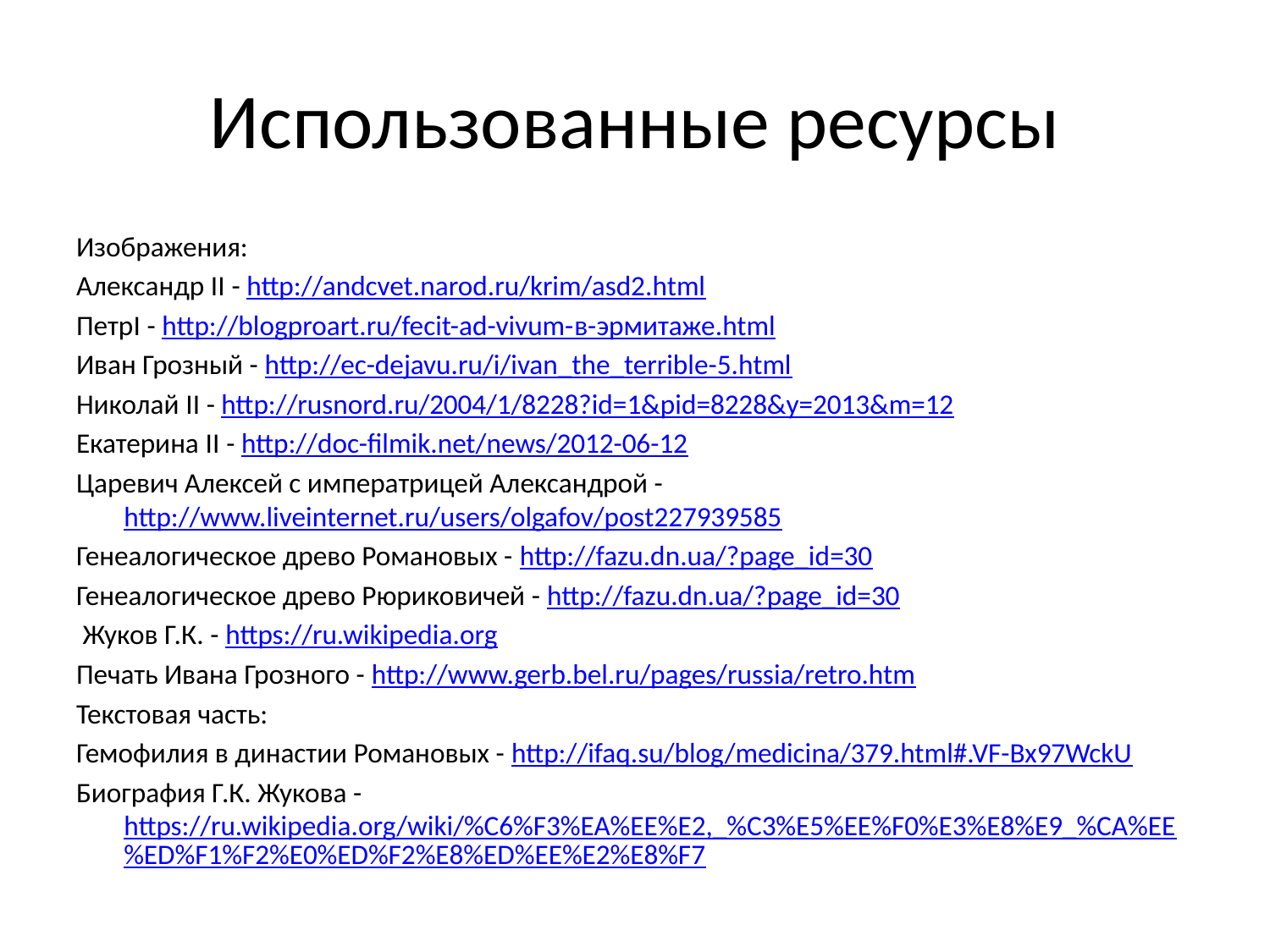

# Использованные ресурсы
Изображения:
Александр II - http://andcvet.narod.ru/krim/asd2.html
ПетрI - http://blogproart.ru/fecit-ad-vivum-в-эрмитаже.html
Иван Грозный - http://ec-dejavu.ru/i/ivan_the_terrible-5.html
Николай II - http://rusnord.ru/2004/1/8228?id=1&pid=8228&y=2013&m=12
Екатерина II - http://doc-filmik.net/news/2012-06-12
Царевич Алексей с императрицей Александрой - http://www.liveinternet.ru/users/olgafov/post227939585
Генеалогическое древо Романовых - http://fazu.dn.ua/?page_id=30
Генеалогическое древо Рюриковичей - http://fazu.dn.ua/?page_id=30
 Жуков Г.К. - https://ru.wikipedia.org
Печать Ивана Грозного - http://www.gerb.bel.ru/pages/russia/retro.htm
Текстовая часть:
Гемофилия в династии Романовых - http://ifaq.su/blog/medicina/379.html#.VF-Bx97WckU
Биография Г.К. Жукова - https://ru.wikipedia.org/wiki/%C6%F3%EA%EE%E2,_%C3%E5%EE%F0%E3%E8%E9_%CA%EE%ED%F1%F2%E0%ED%F2%E8%ED%EE%E2%E8%F7